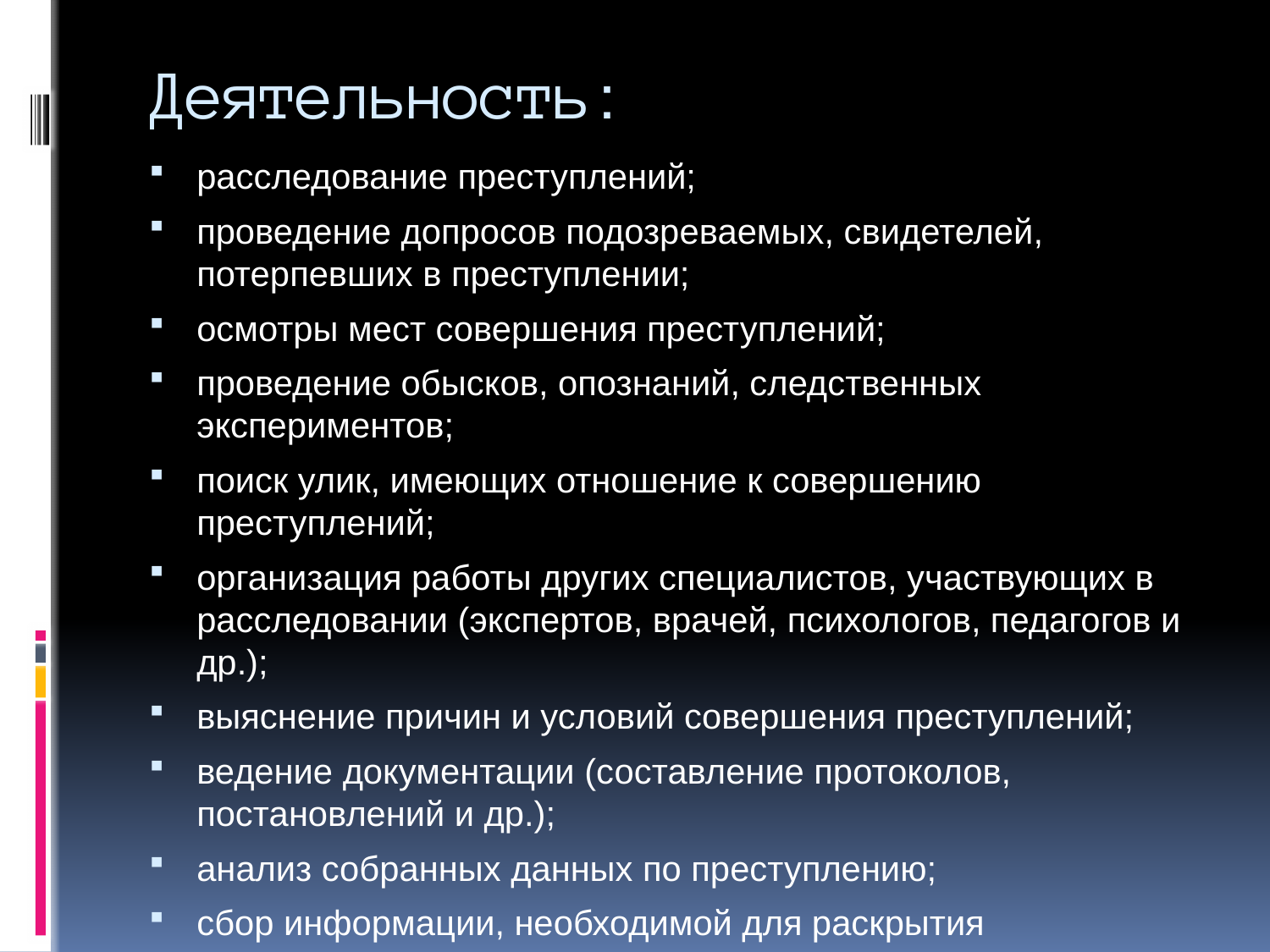

# Деятельность:
расследование преступлений;
проведение допросов подозреваемых, свидетелей, потерпевших в преступлении;
осмотры мест совершения преступлений;
проведение обысков, опознаний, следственных экспериментов;
поиск улик, имеющих отношение к совершению преступлений;
организация работы других специалистов, участвующих в расследовании (экспертов, врачей, психологов, педагогов и др.);
выяснение причин и условий совершения преступлений;
ведение документации (составление протоколов, постановлений и др.);
анализ собранных данных по преступлению;
сбор информации, необходимой для раскрытия преступления;
профилактические мероприятия, направленные на снижение преступности.